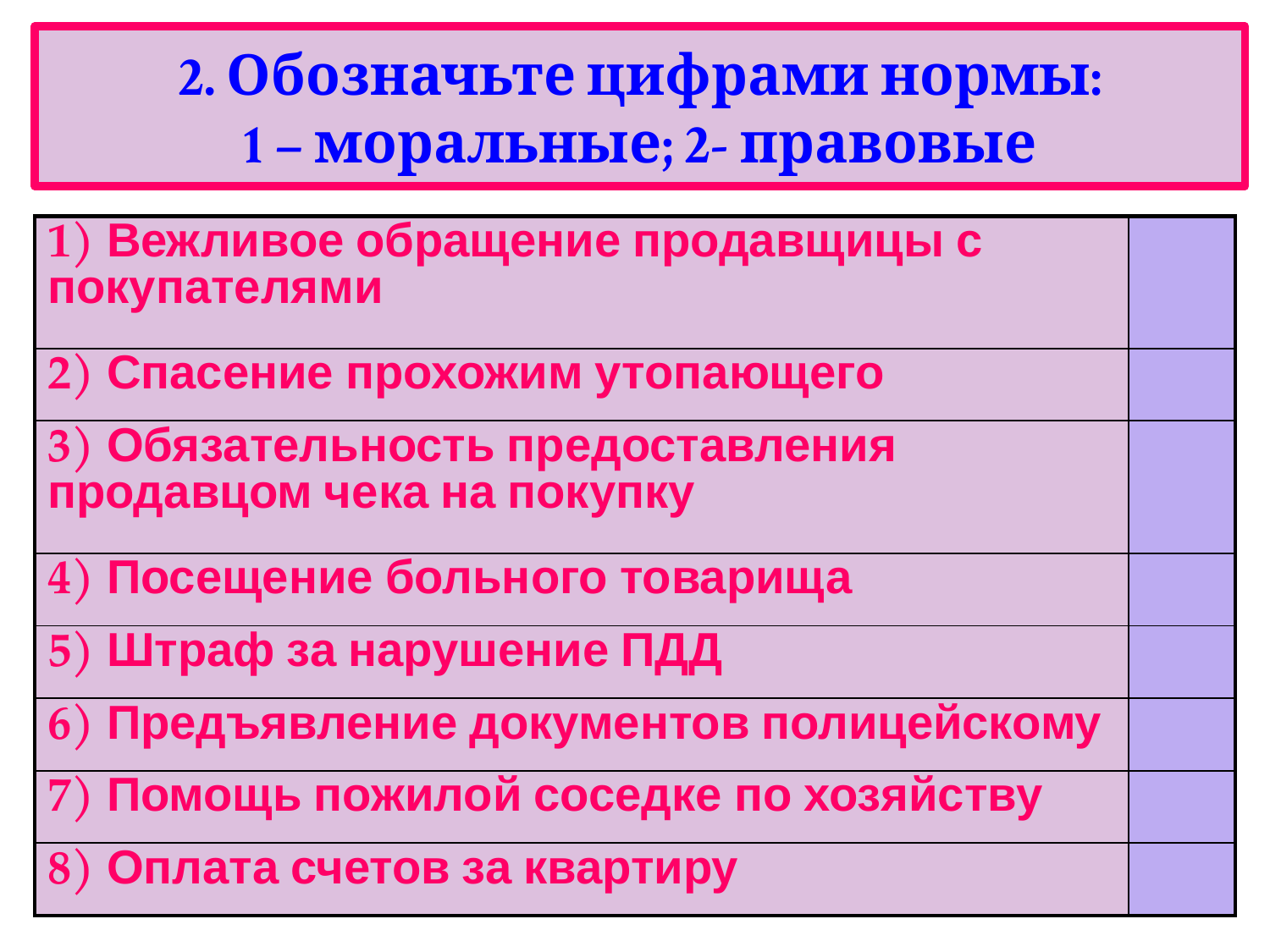

# 2. Обозначьте цифрами нормы: 1 – моральные; 2- правовые
| 1) Вежливое обращение продавщицы с покупателями |  |
| --- | --- |
| 2) Спасение прохожим утопающего |  |
| 3) Обязательность предоставления продавцом чека на покупку |  |
| 4) Посещение больного товарища |  |
| 5) Штраф за нарушение ПДД |  |
| 6) Предъявление документов полицейскому |  |
| 7) Помощь пожилой соседке по хозяйству |  |
| 8) Оплата счетов за квартиру |  |